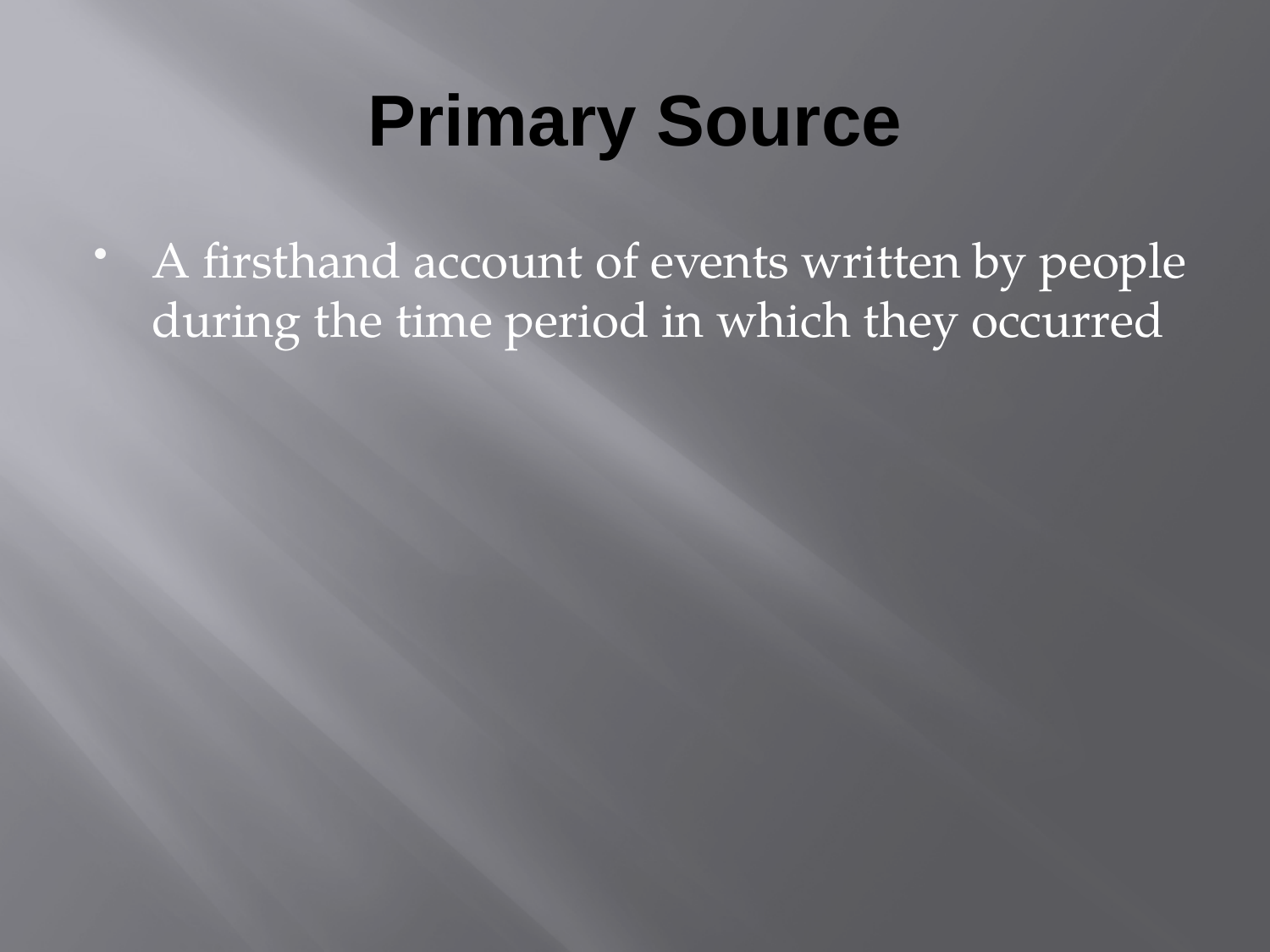

# Primary Source
A firsthand account of events written by people during the time period in which they occurred